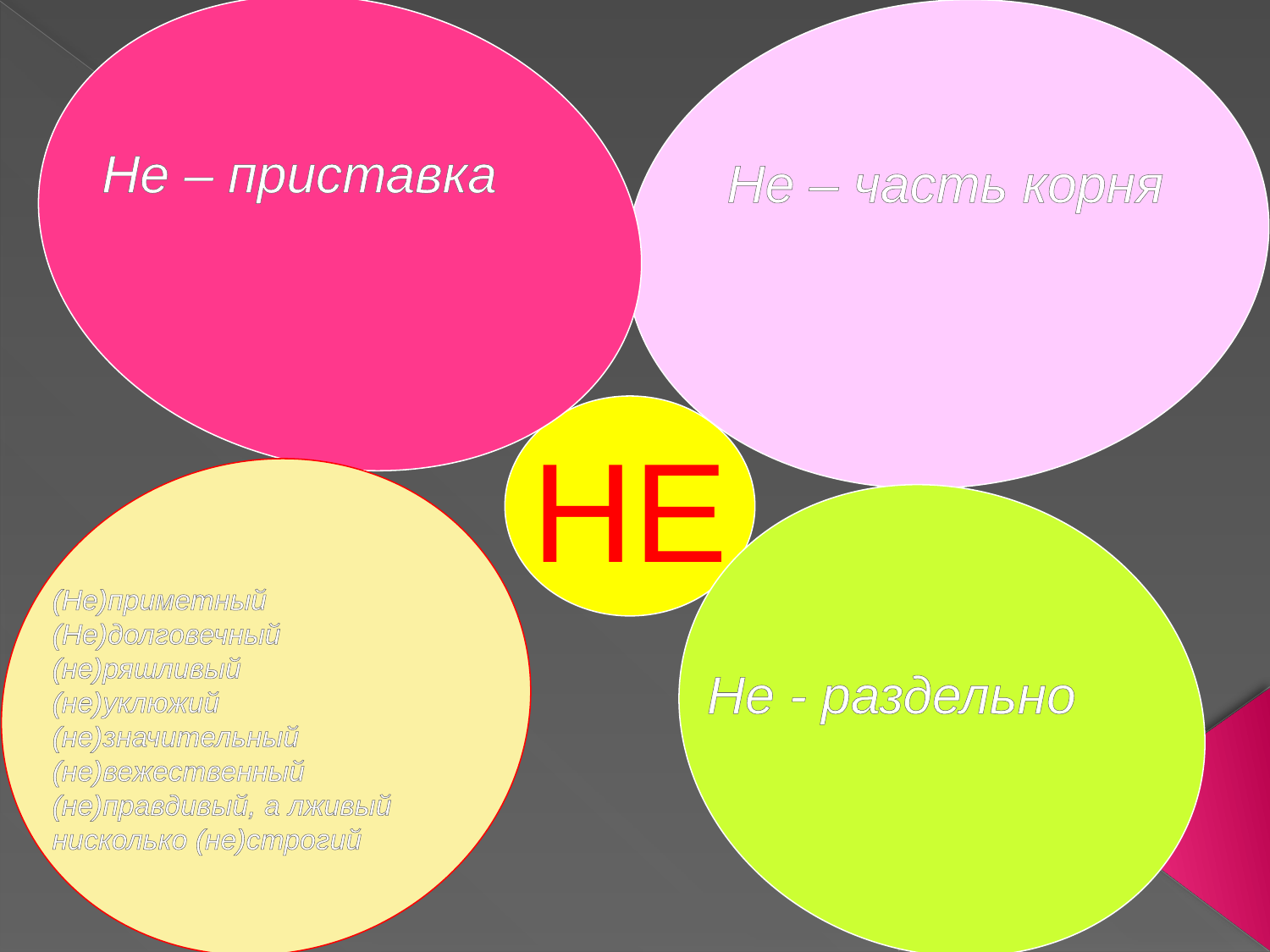

Не – приставка
Не – часть корня
НЕ

(Не)приметный
(Не)долговечный
(не)ряшливый
(не)уклюжий
(не)значительный
(не)вежественный
(не)правдивый, а лживый
нисколько (не)строгий
Не - раздельно